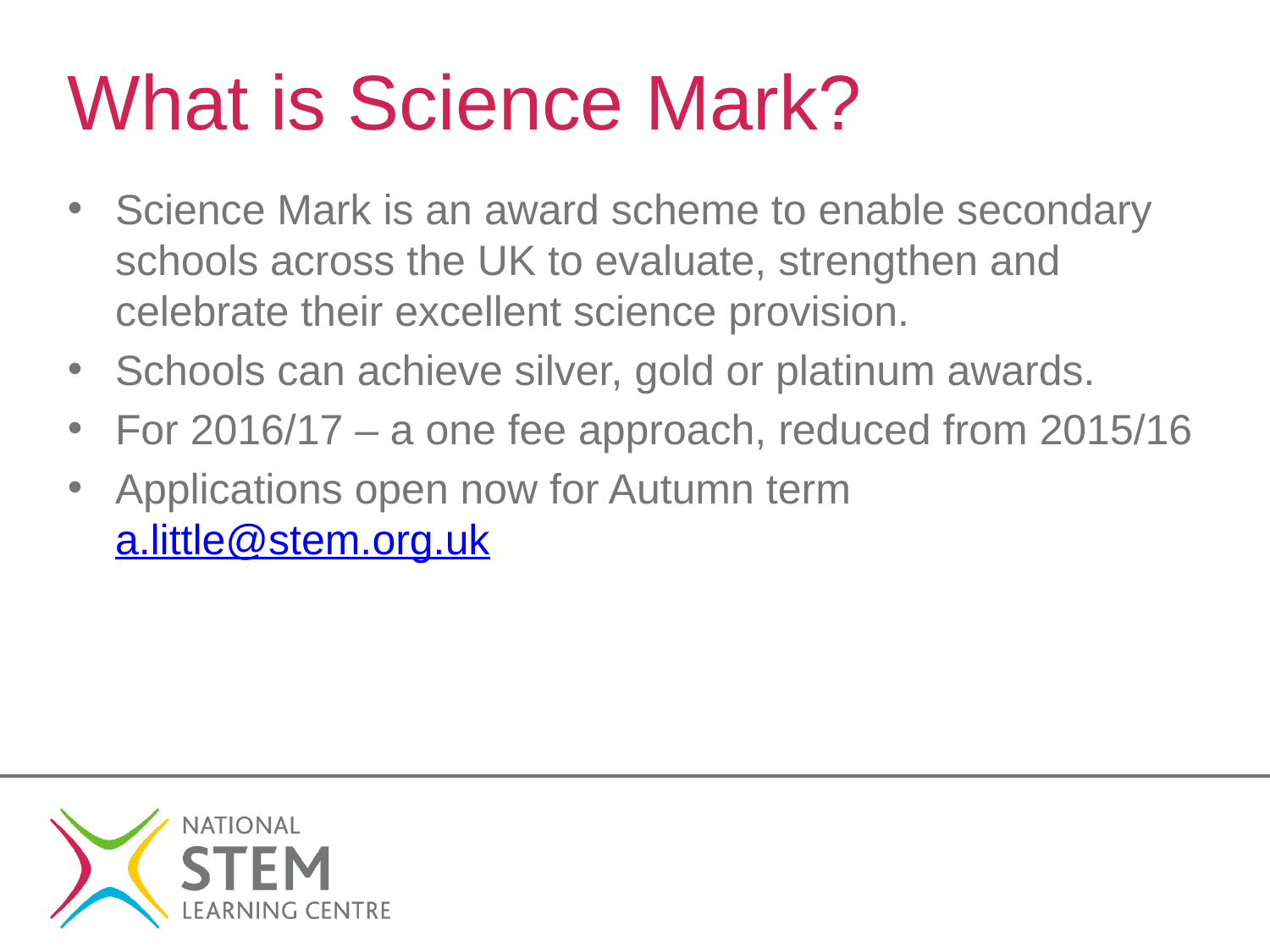

# What is Science Mark?
Science Mark is an award scheme to enable secondary schools across the UK to evaluate, strengthen and celebrate their excellent science provision.
Schools can achieve silver, gold or platinum awards.
For 2016/17 – a one fee approach, reduced from 2015/16
Applications open now for Autumn term a.little@stem.org.uk